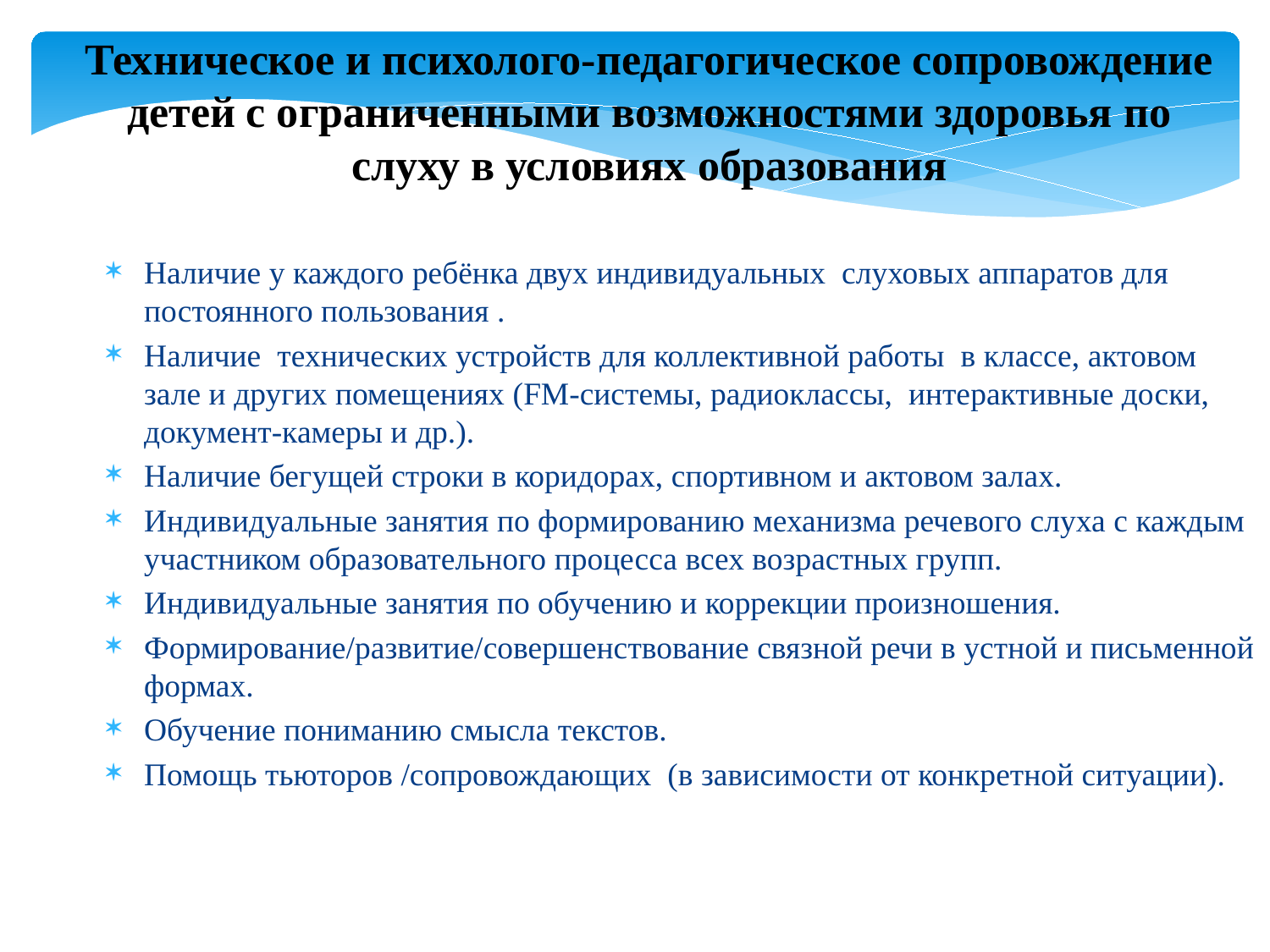

Техническое и психолого-педагогическое сопровождение детей с ограниченными возможностями здоровья по слуху в условиях образования
Наличие у каждого ребёнка двух индивидуальных  слуховых аппаратов для постоянного пользования .
Наличие  технических устройств для коллективной работы  в классе, актовом зале и других помещениях (FM-системы, радиоклассы,  интерактивные доски, документ-камеры и др.).
Наличие бегущей строки в коридорах, спортивном и актовом залах.
Индивидуальные занятия по формированию механизма речевого слуха с каждым участником образовательного процесса всех возрастных групп.
Индивидуальные занятия по обучению и коррекции произношения.
Формирование/развитие/совершенствование связной речи в устной и письменной формах.
Обучение пониманию смысла текстов.
Помощь тьюторов /сопровождающих  (в зависимости от конкретной ситуации).